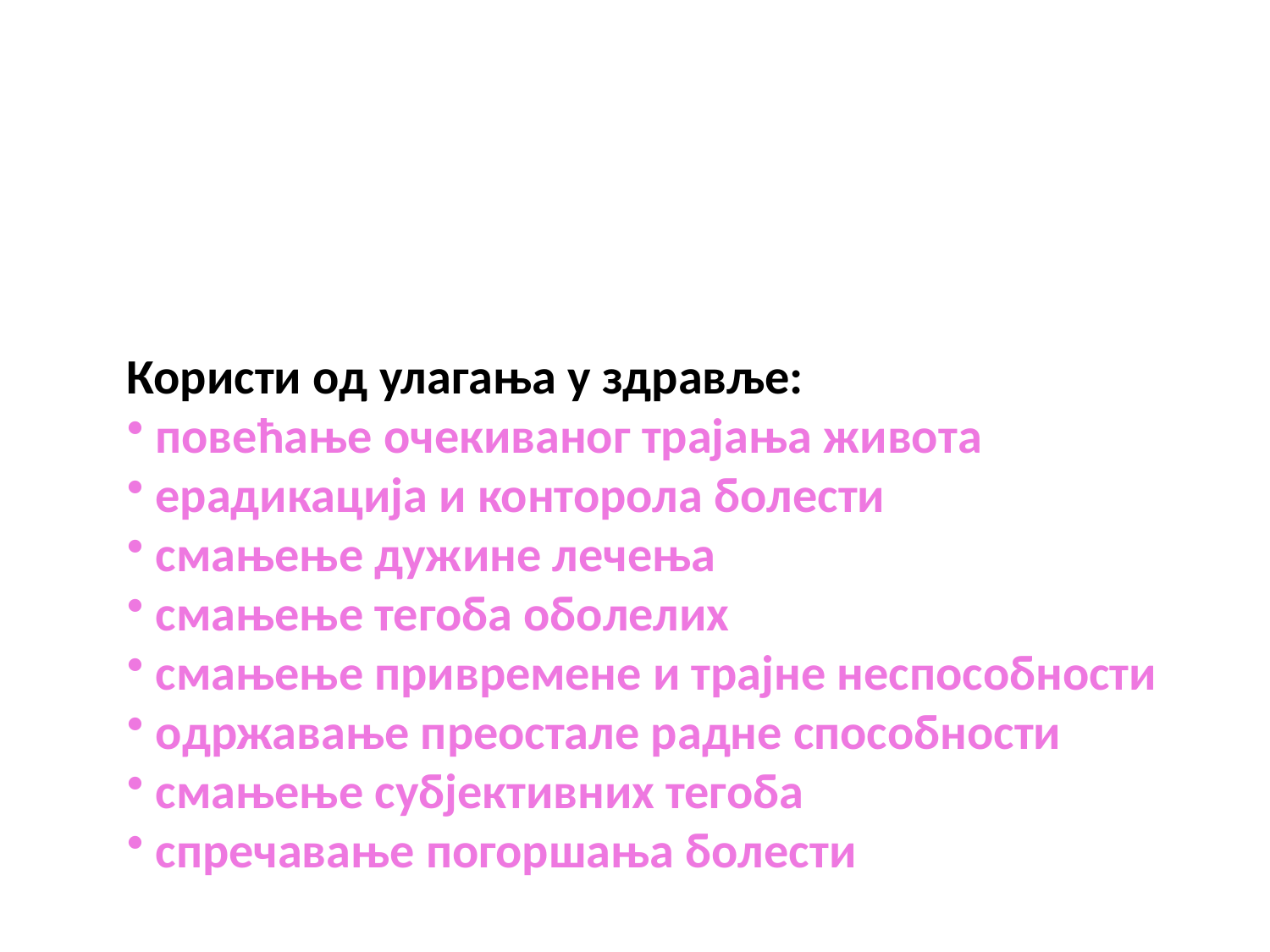

Користи од улагања у здравље:
 повећање очекиваног трајања живота
 ерадикација и конторола болести
 смањење дужине лечења
 смањење тегоба оболелих
 смањење привремене и трајне неспособности
 одржавање преостале радне способности
 смањење субјективних тегоба
 спречавање погоршања болести